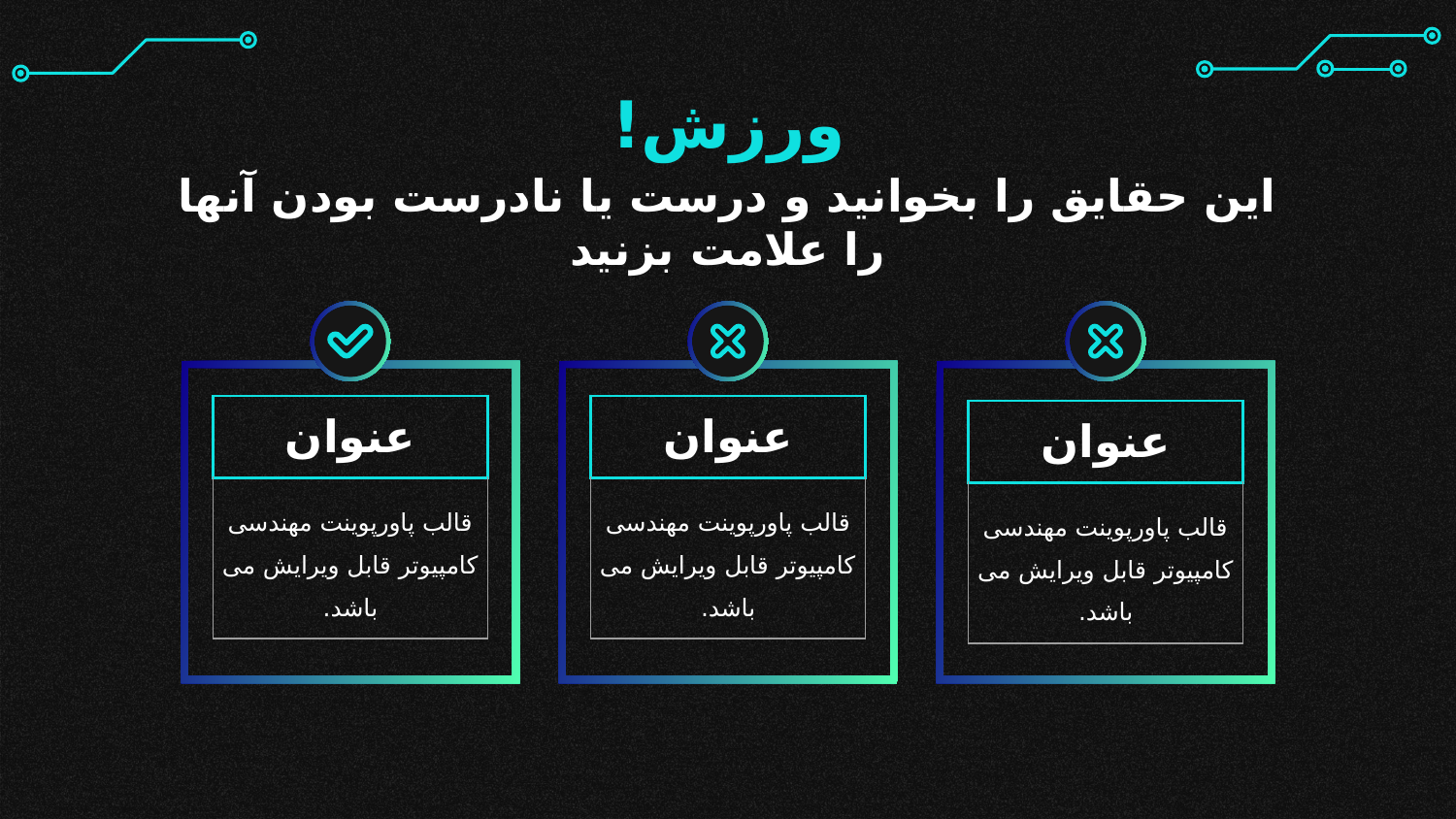

# ورزش!
این حقایق را بخوانید و درست یا نادرست بودن آنها را علامت بزنید

| عنوان |
| --- |
| قالب پاورپوینت مهندسی کامپیوتر قابل ویرایش می باشد. |
| عنوان |
| --- |
| قالب پاورپوینت مهندسی کامپیوتر قابل ویرایش می باشد. |
| عنوان |
| --- |
| قالب پاورپوینت مهندسی کامپیوتر قابل ویرایش می باشد. |